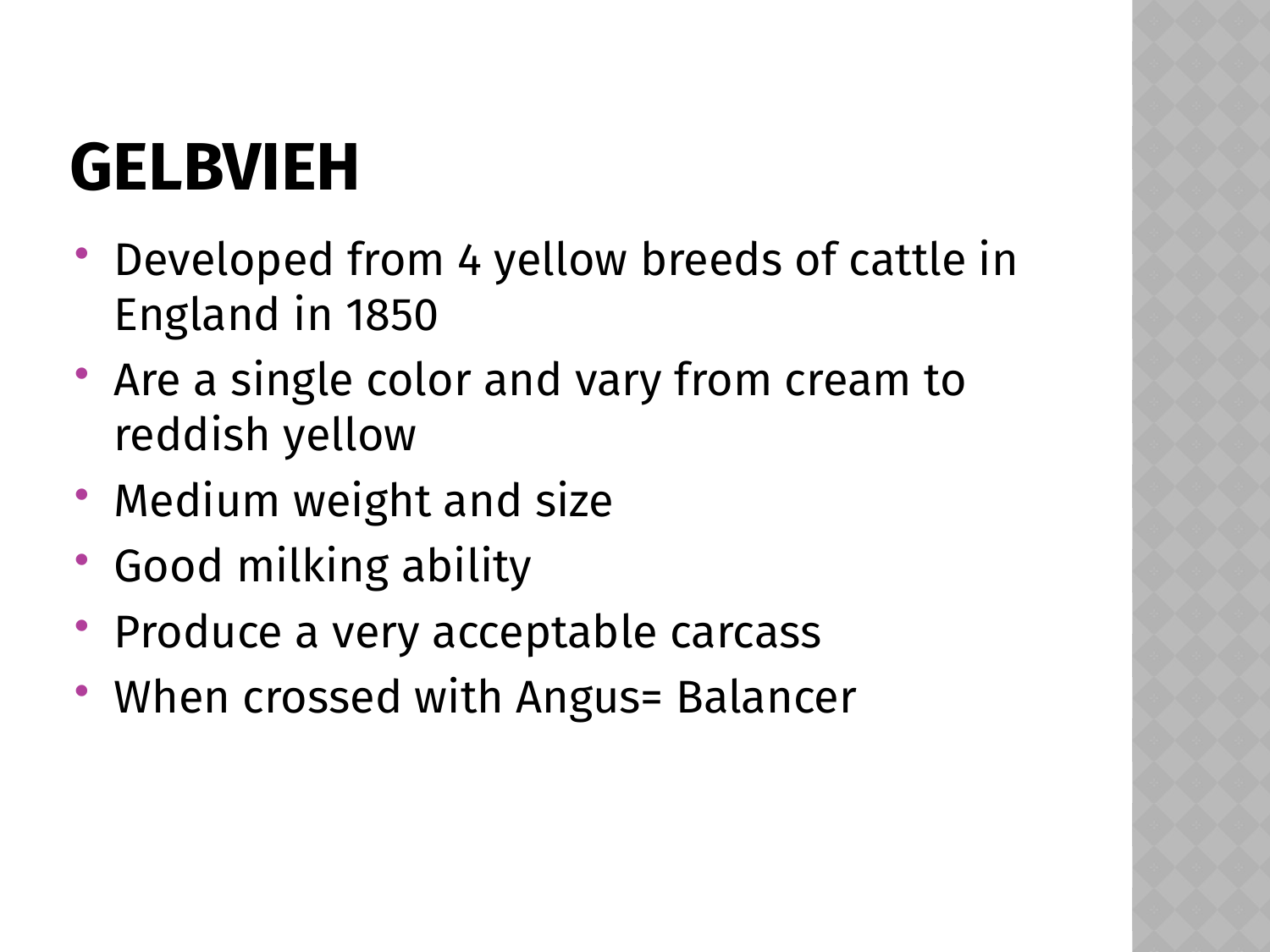

# Gelbvieh
Developed from 4 yellow breeds of cattle in England in 1850
Are a single color and vary from cream to reddish yellow
Medium weight and size
Good milking ability
Produce a very acceptable carcass
When crossed with Angus= Balancer